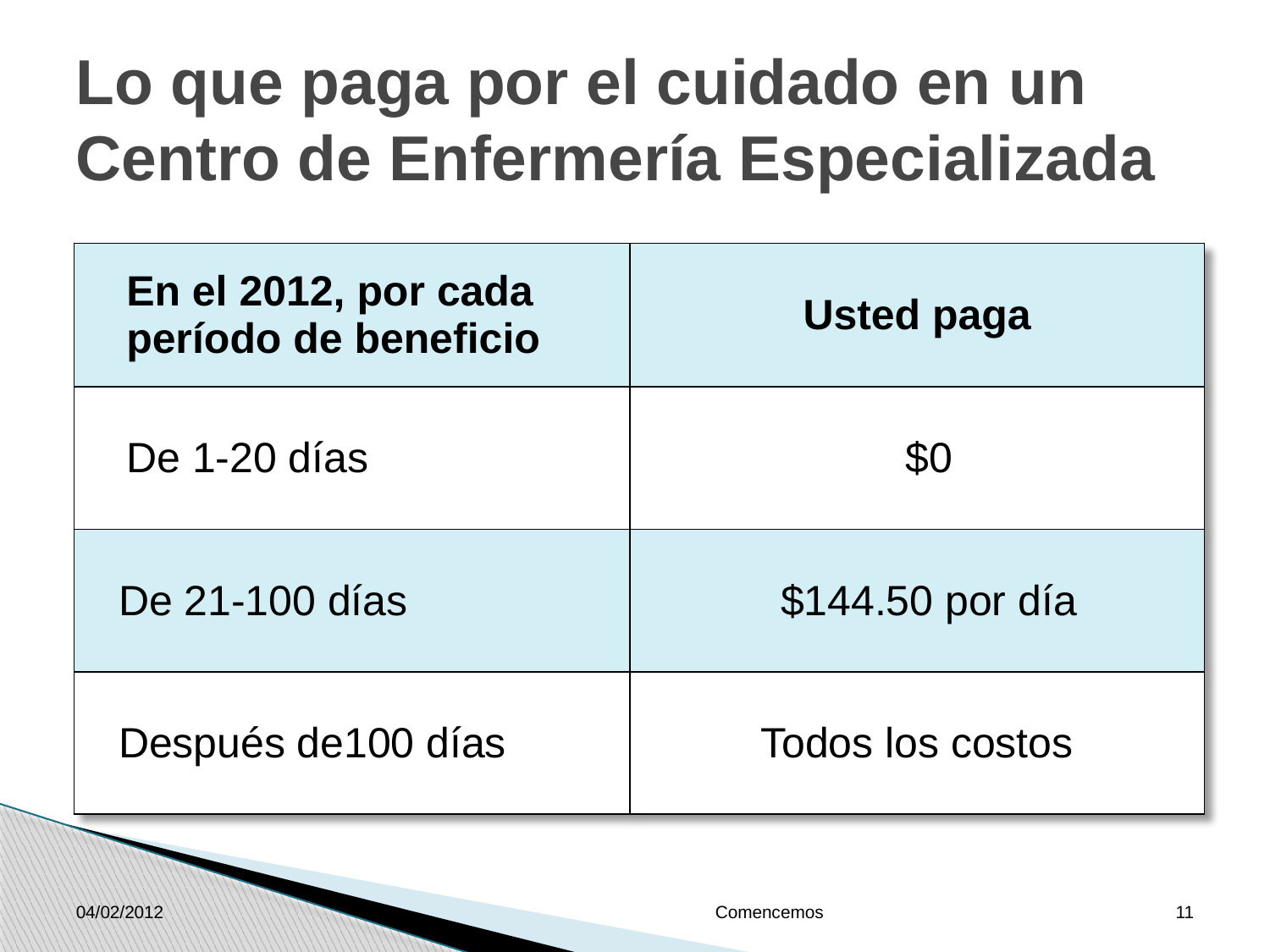

# Lo que paga por el cuidado en un Centro de Enfermería Especializada
| En el 2012, por cada período de beneficio | Usted paga |
| --- | --- |
| De 1-20 días | $0 |
| De 21-100 días | $144.50 por día |
| Después de100 días | Todos los costos |
04/02/2012
Comencemos
11